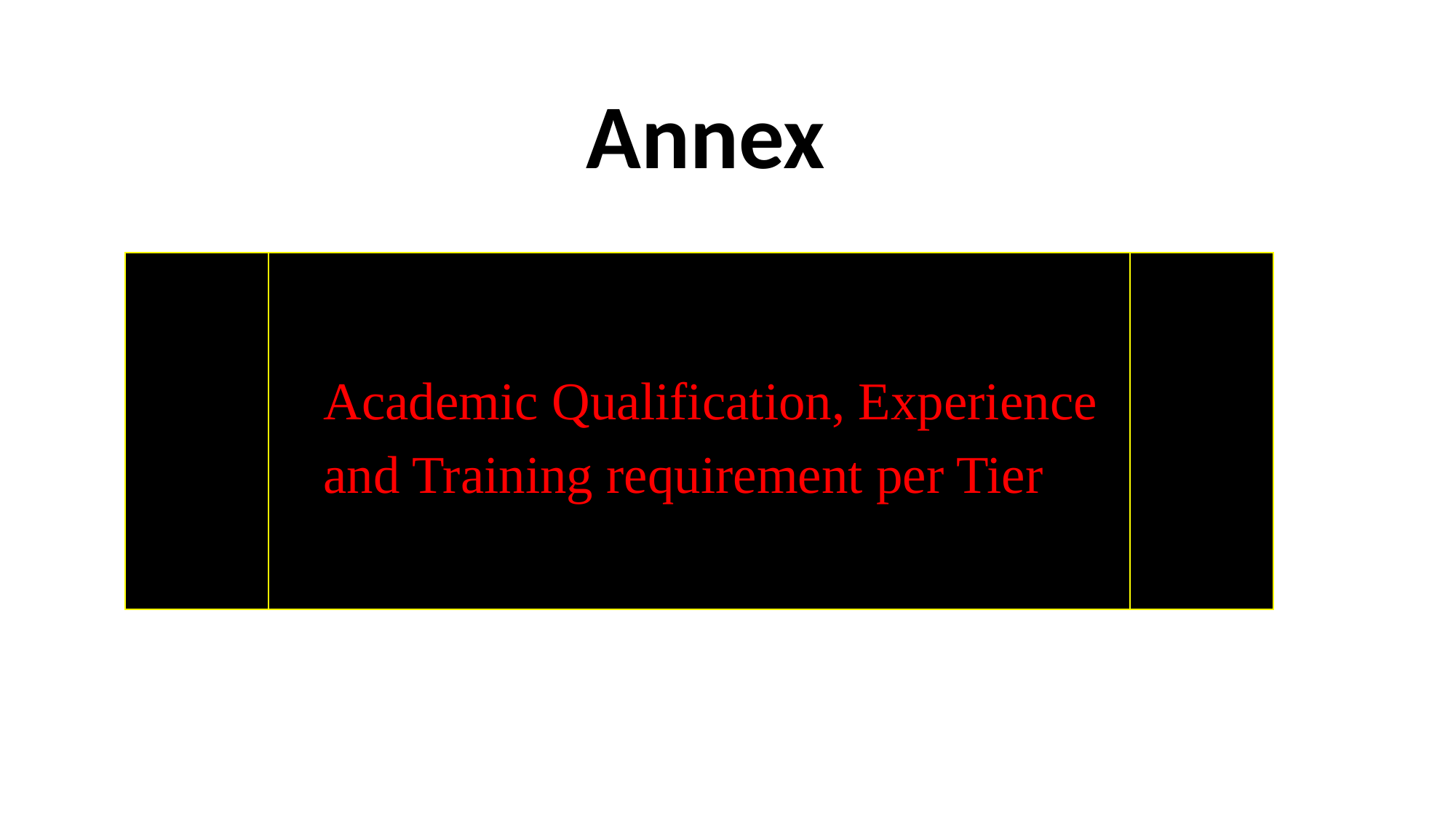

Annex

Academic Qualification, Experience and Training requirement per Tier